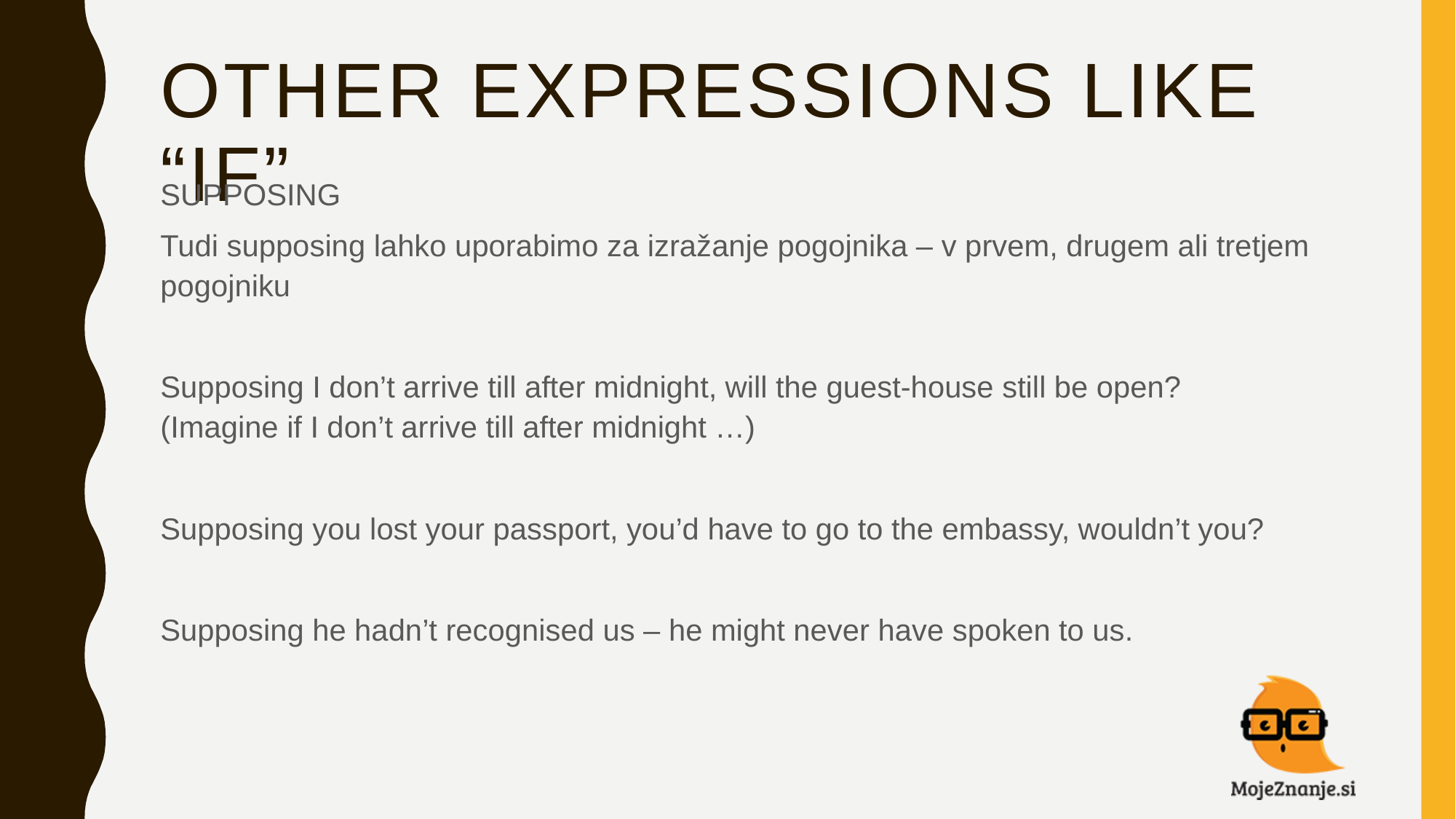

# OTHER EXPRESSIONS LIKE “IF”
SUPPOSING
Tudi supposing lahko uporabimo za izražanje pogojnika – v prvem, drugem ali tretjem pogojniku

Supposing I don’t arrive till after midnight, will the guest-house still be open?
(Imagine if I don’t arrive till after midnight …)

Supposing you lost your passport, you’d have to go to the embassy, wouldn’t you?

Supposing he hadn’t recognised us – he might never have spoken to us.